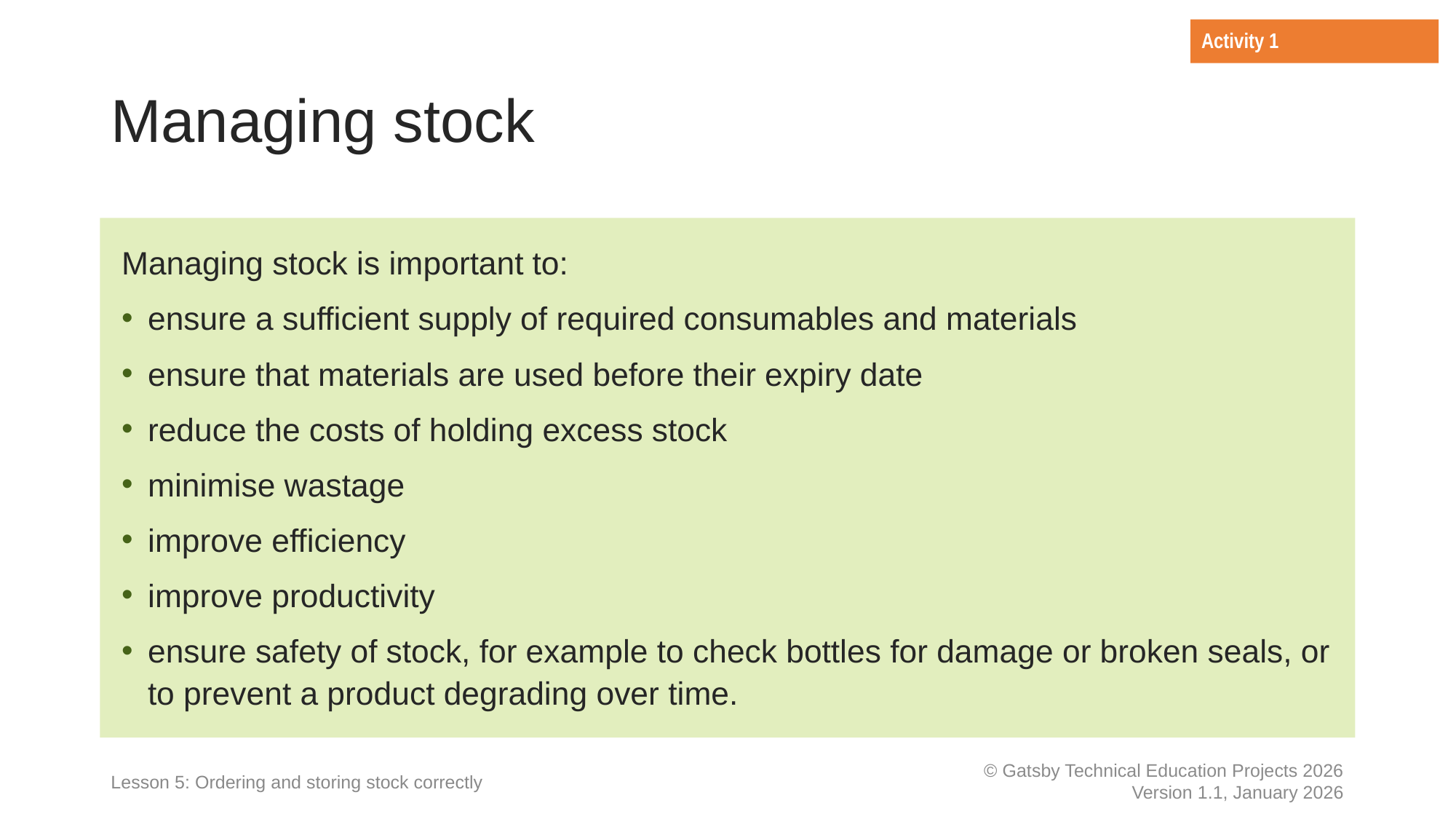

Activity 1
# Managing stock
Managing stock is important to:
ensure a sufficient supply of required consumables and materials
ensure that materials are used before their expiry date
reduce the costs of holding excess stock
minimise wastage
improve efficiency
improve productivity
ensure safety of stock, for example to check bottles for damage or broken seals, or to prevent a product degrading over time.

Lesson 5: Ordering and storing stock correctly